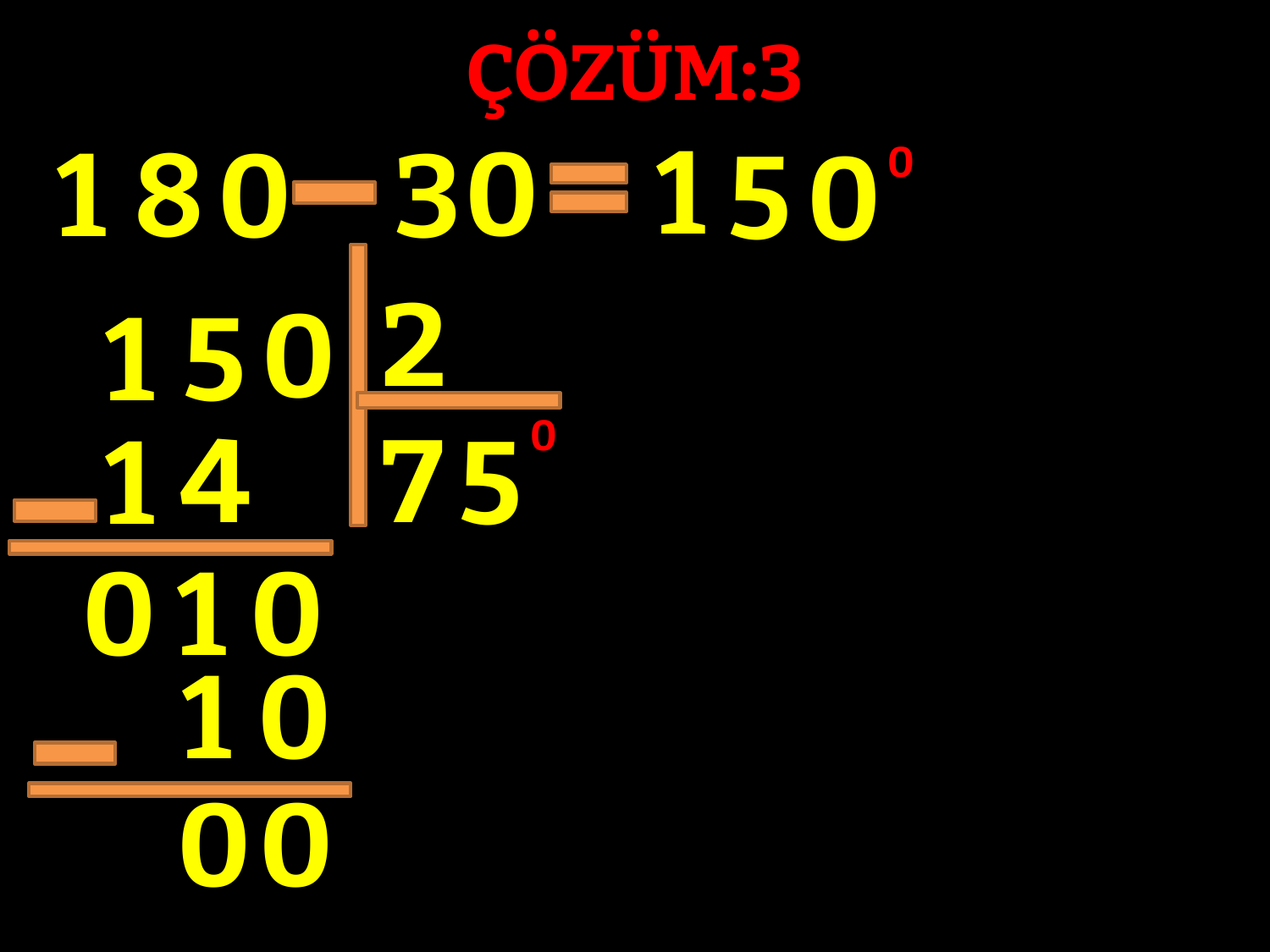

ÇÖZÜM:3
1
0
1
8
3
0
5
0
0

2
0
1
5
#

4
7
1
5
0

1
0
0
1
0

0
0